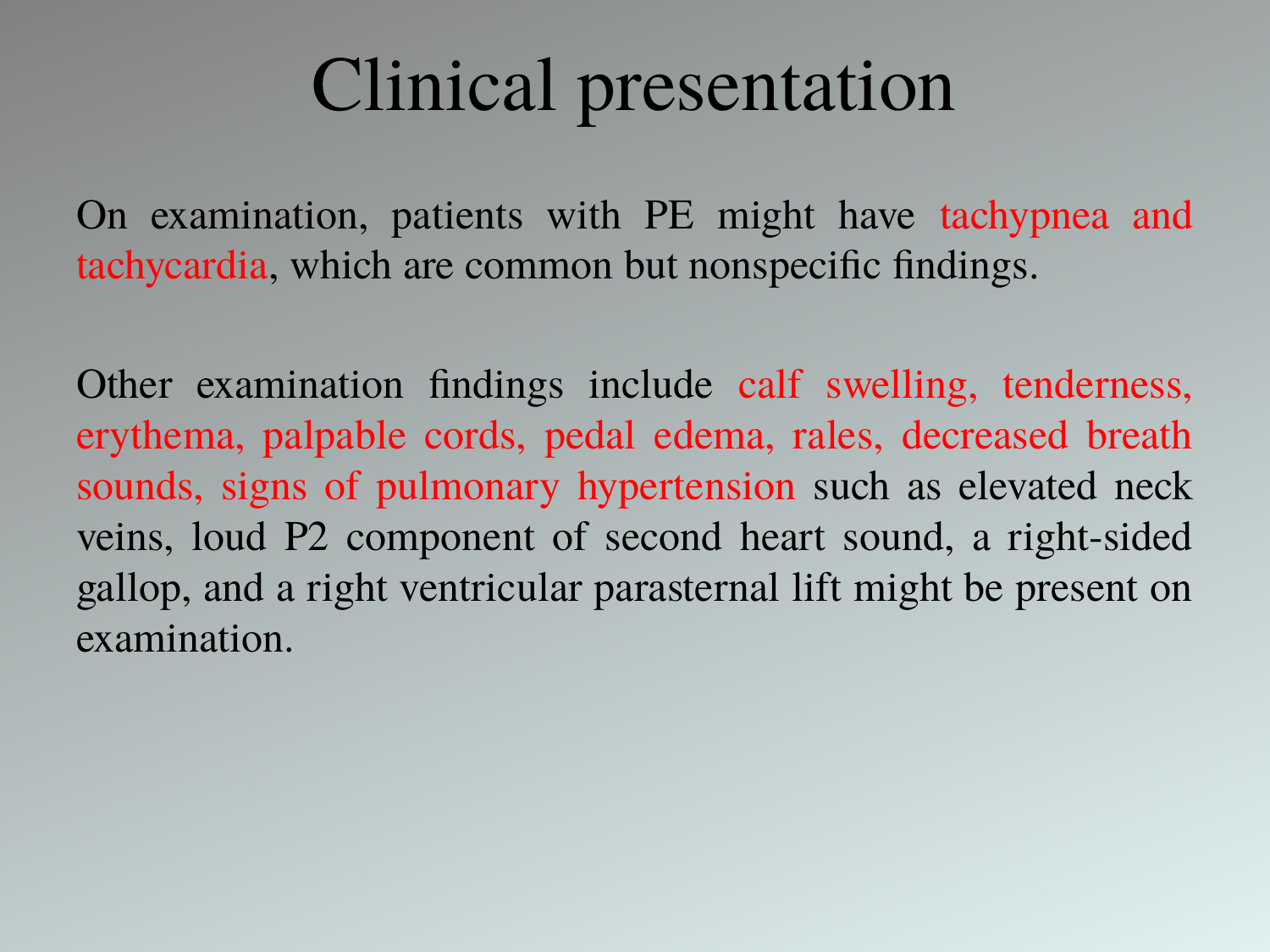

# Clinical presentation
On examination, patients with PE might have tachypnea and tachycardia, which are common but nonspecific findings.

Other examination findings include calf swelling, tenderness, erythema, palpable cords, pedal edema, rales, decreased breath sounds, signs of pulmonary hypertension such as elevated neck veins, loud P2 component of second heart sound, a right-sided gallop, and a right ventricular parasternal lift might be present on examination.